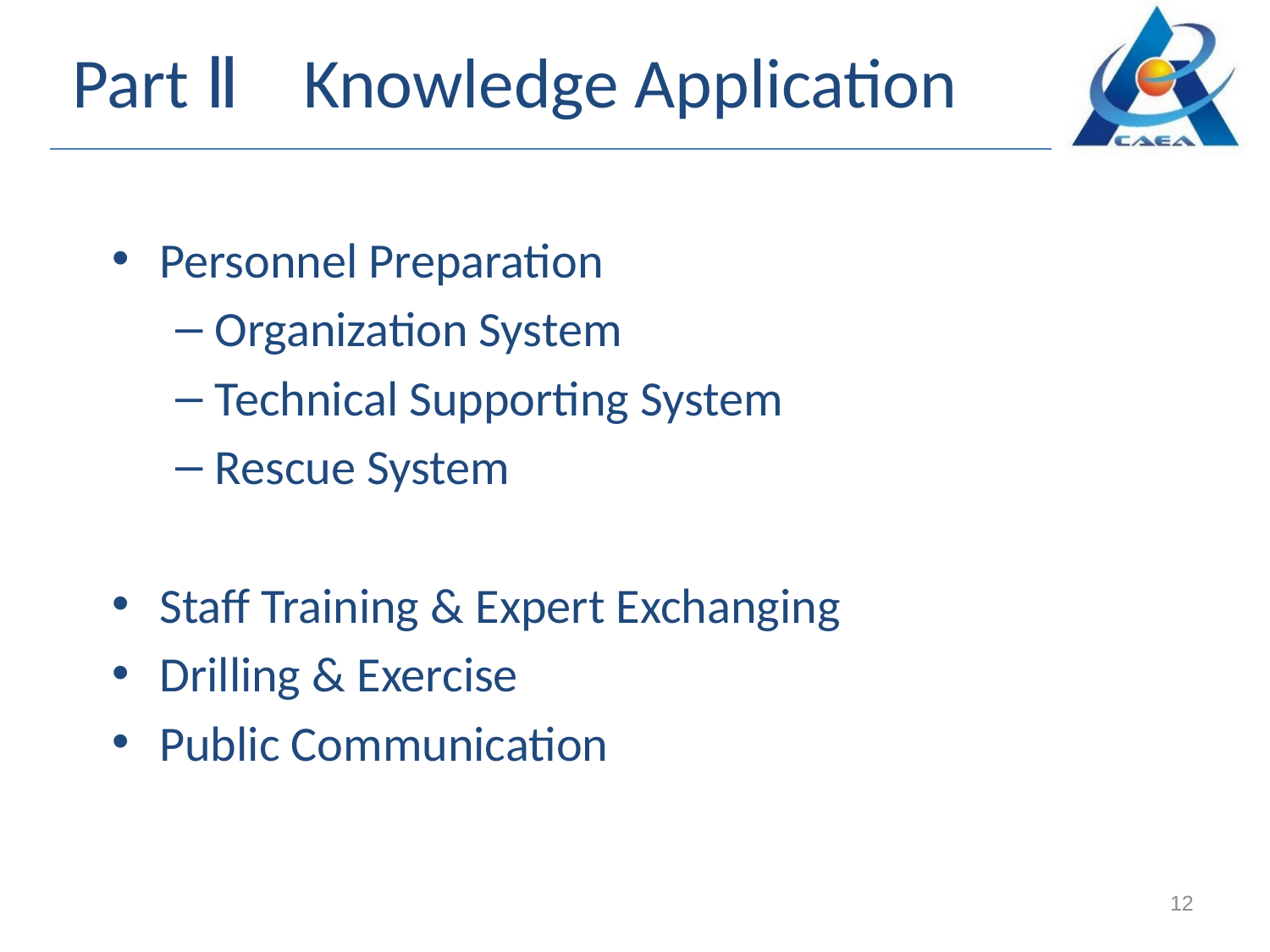

# Part Ⅱ    Knowledge Application
Personnel Preparation
Organization System
Technical Supporting System
Rescue System

Staff Training & Expert Exchanging
Drilling & Exercise
Public Communication
12